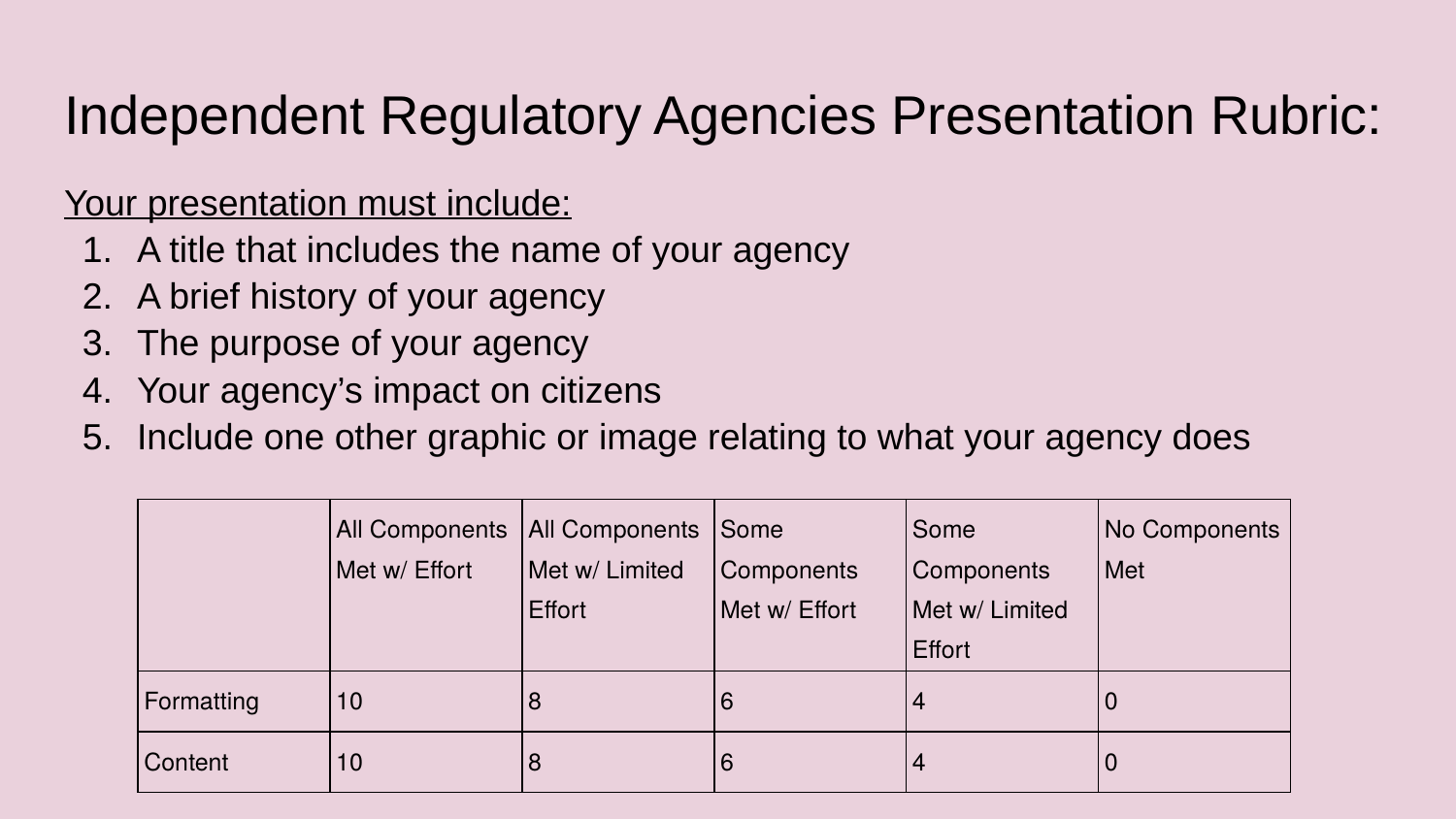

# Independent Regulatory Agencies Presentation Rubric:
Your presentation must include:
A title that includes the name of your agency
A brief history of your agency
The purpose of your agency
Your agency’s impact on citizens
Include one other graphic or image relating to what your agency does
|  | All Components Met w/ Effort | All Components Met w/ Limited Effort | Some Components Met w/ Effort | Some Components Met w/ Limited Effort | No Components Met |
| --- | --- | --- | --- | --- | --- |
| Formatting | 10 | 8 | 6 | 4 | 0 |
| Content | 10 | 8 | 6 | 4 | 0 |